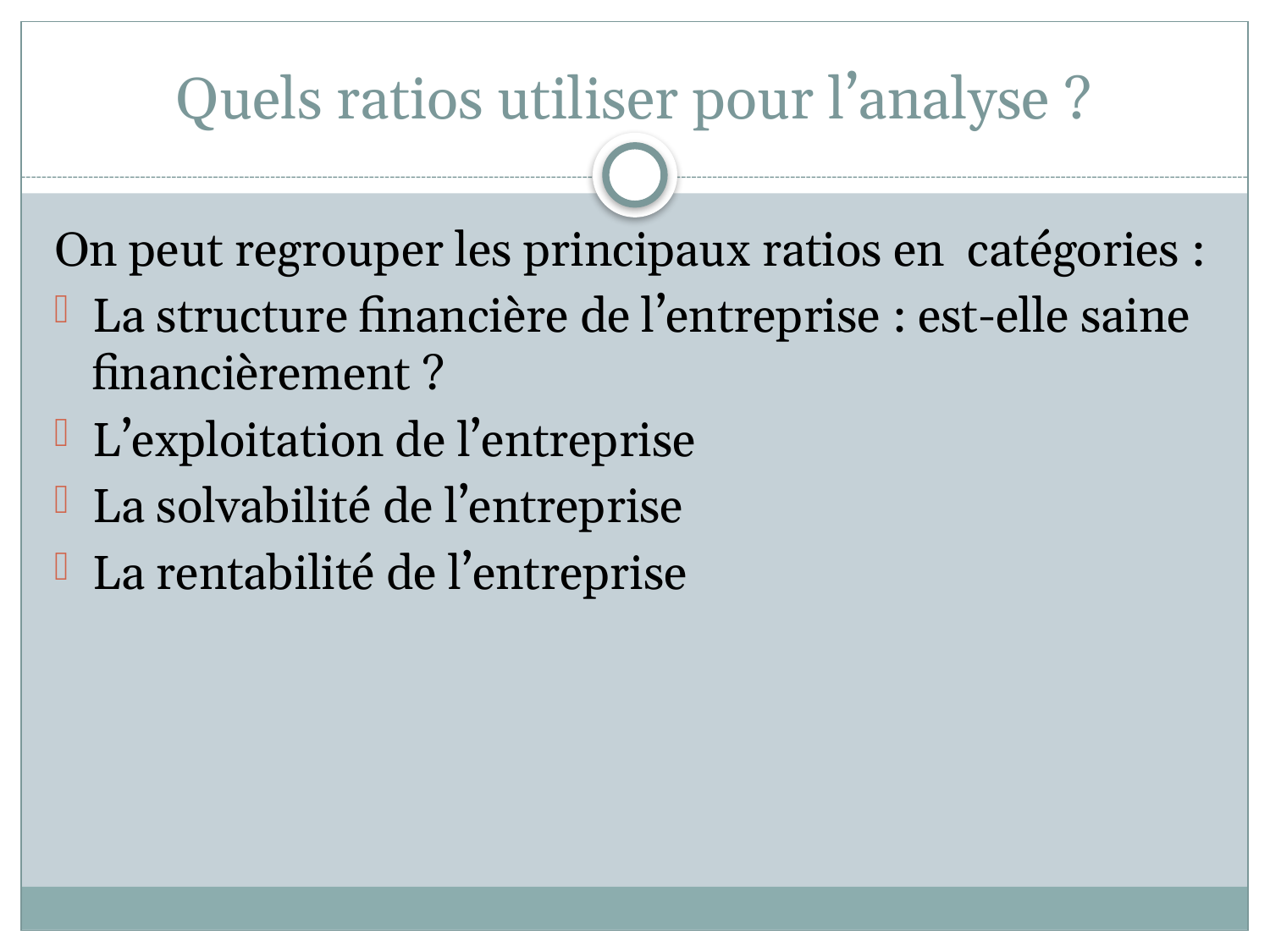

# Quels ratios utiliser pour l’analyse ?
On peut regrouper les principaux ratios en  catégories :
La structure financière de l’entreprise : est-elle saine financièrement ?
L’exploitation de l’entreprise
La solvabilité de l’entreprise
La rentabilité de l’entreprise